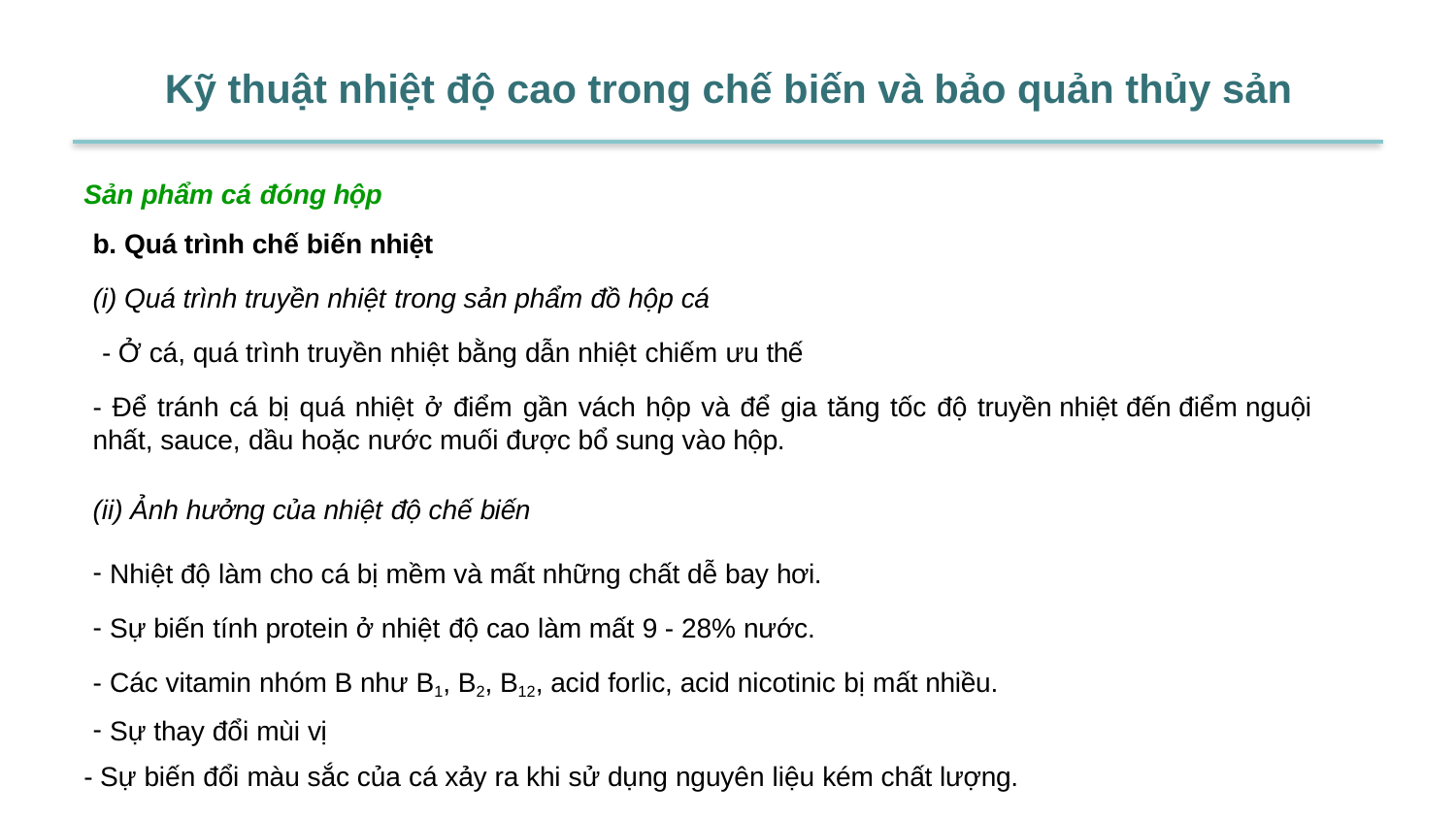

Kỹ thuật nhiệt độ cao trong chế biến và bảo quản thủy sản
Sản phẩm cá đóng hộp
b. Quá trình chế biến nhiệt
Quá trình truyền nhiệt trong sản phẩm đồ hộp cá
- Ở cá, quá trình truyền nhiệt bằng dẫn nhiệt chiếm ưu thế
- Để tránh cá bị quá nhiệt ở điểm gần vách hộp và để gia tăng tốc độ truyền nhiệt đến điểm nguội nhất, sauce, dầu hoặc nước muối được bổ sung vào hộp.

Ảnh hưởng của nhiệt độ chế biến
Nhiệt độ làm cho cá bị mềm và mất những chất dễ bay hơi.
Sự biến tính protein ở nhiệt độ cao làm mất 9 - 28% nước.
Các vitamin nhóm B như B1, B2, B12, acid forlic, acid nicotinic bị mất nhiều.
Sự thay đổi mùi vị
- Sự biến đổi màu sắc của cá xảy ra khi sử dụng nguyên liệu kém chất lượng.